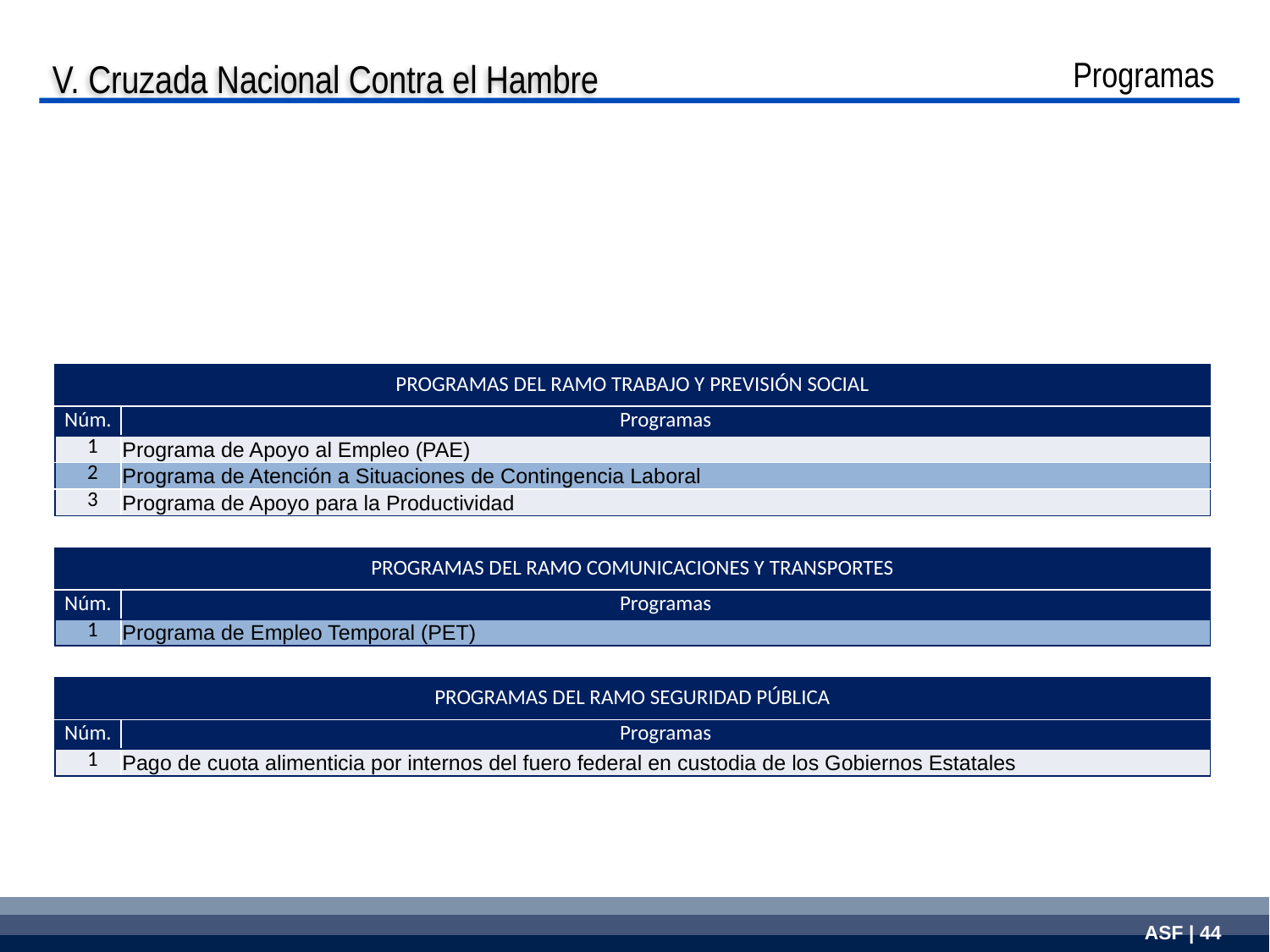

V. Cruzada Nacional Contra el Hambre
Programas

| PROGRAMAS DEL RAMO TRABAJO Y PREVISIÓN SOCIAL |  |
| --- | --- |
| Núm. | Programas |
| 1 | Programa de Apoyo al Empleo (PAE) |
| 2 | Programa de Atención a Situaciones de Contingencia Laboral |
| 3 | Programa de Apoyo para la Productividad |
| PROGRAMAS DEL RAMO COMUNICACIONES Y TRANSPORTES |  |
| --- | --- |
| Núm. | Programas |
| 1 | Programa de Empleo Temporal (PET) |
| PROGRAMAS DEL RAMO SEGURIDAD PÚBLICA |  |
| --- | --- |
| Núm. | Programas |
| 1 | Pago de cuota alimenticia por internos del fuero federal en custodia de los Gobiernos Estatales |
|  |
| --- |
|  |
|  |
ASF | 44